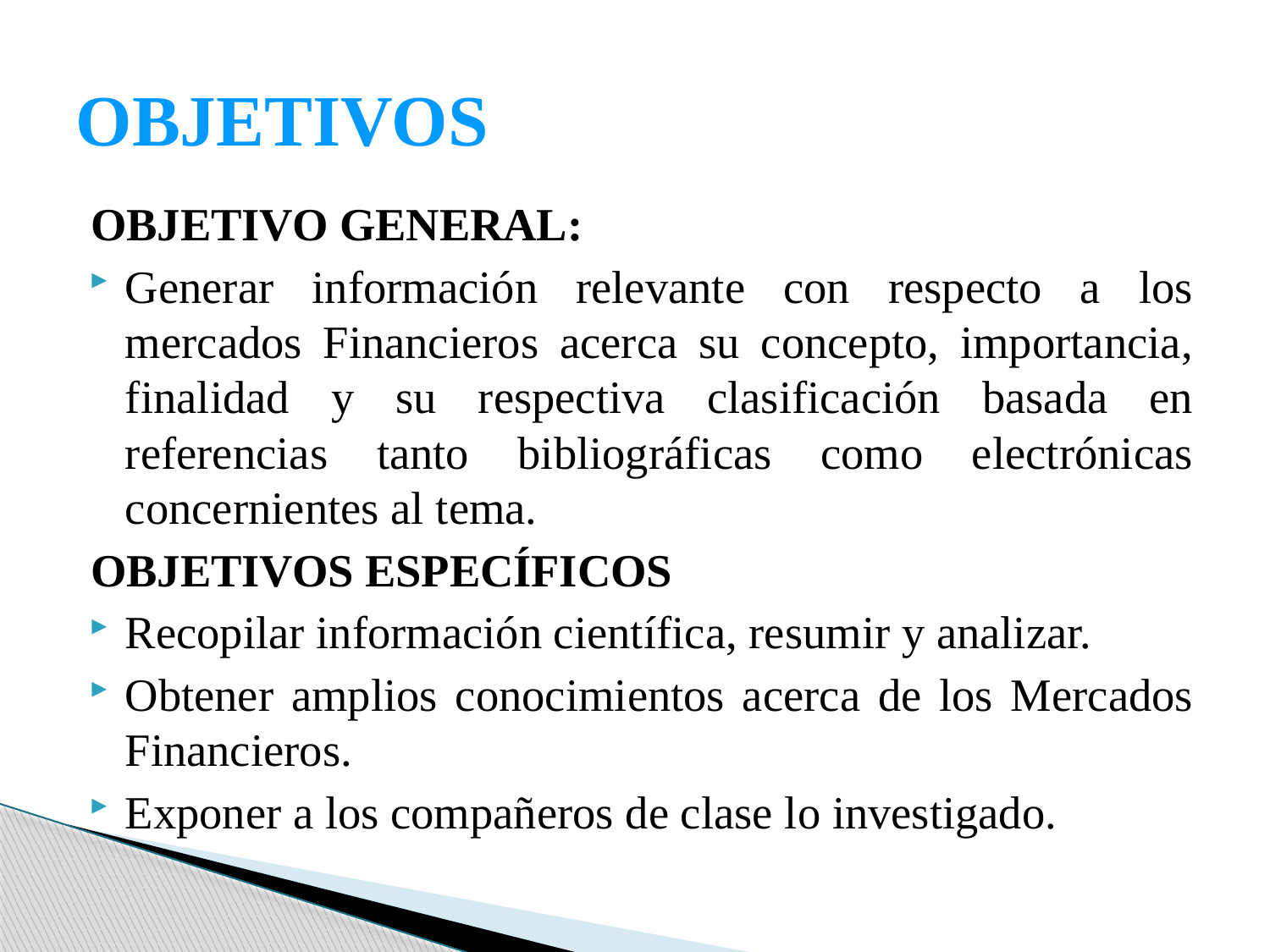

# OBJETIVOS
OBJETIVO GENERAL:
Generar información relevante con respecto a los mercados Financieros acerca su concepto, importancia, finalidad y su respectiva clasificación basada en referencias tanto bibliográficas como electrónicas concernientes al tema.
OBJETIVOS ESPECÍFICOS
Recopilar información científica, resumir y analizar.
Obtener amplios conocimientos acerca de los Mercados Financieros.
Exponer a los compañeros de clase lo investigado.